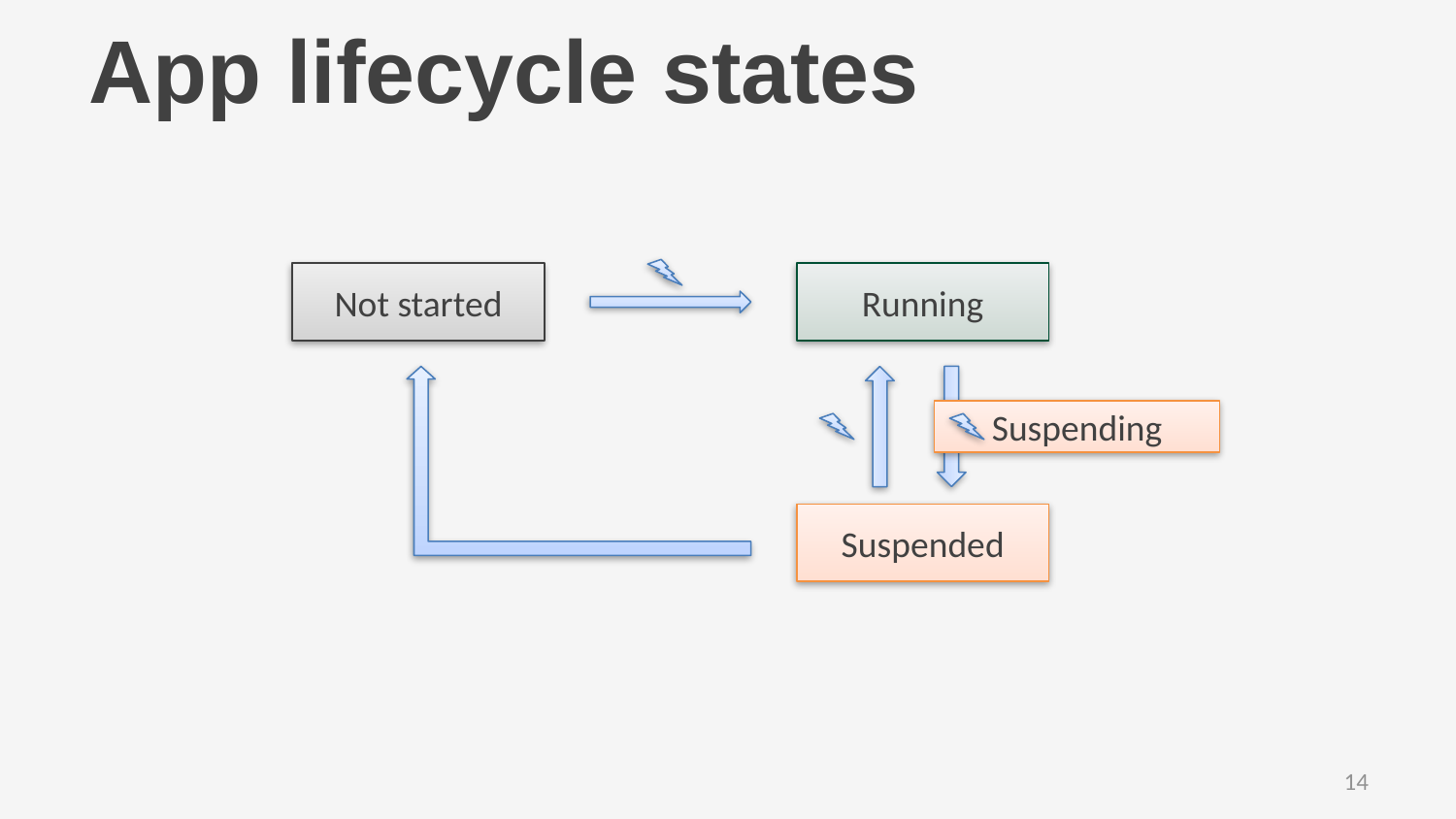

# App lifecycle states

Not started
Running

Suspending

Suspended
14